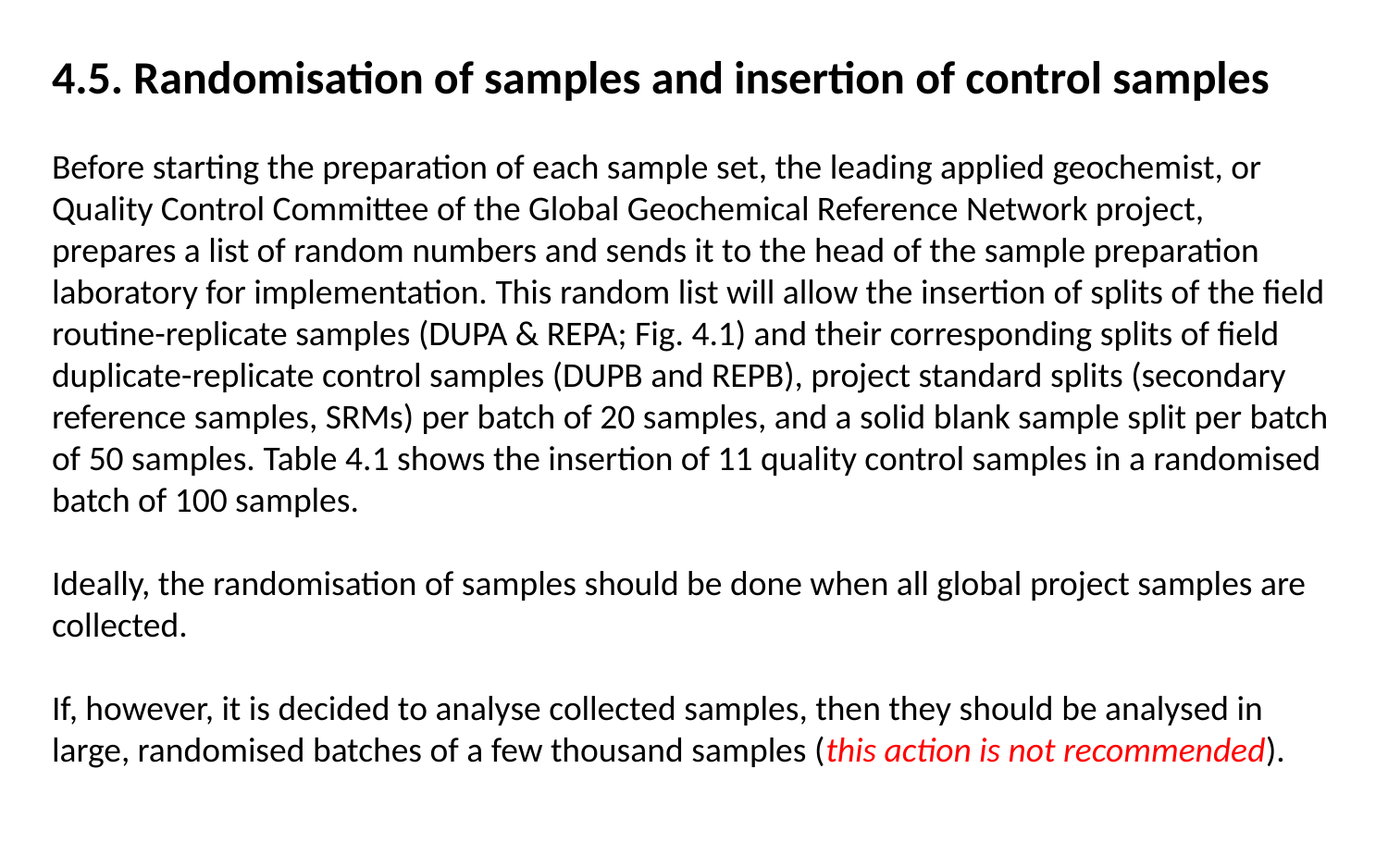

4.5. Randomisation of samples and insertion of control samples

Before starting the preparation of each sample set, the leading applied geochemist, or Quality Control Committee of the Global Geochemical Reference Network project, prepares a list of random numbers and sends it to the head of the sample preparation laboratory for implementation. This random list will allow the insertion of splits of the field routine-replicate samples (DUPA & REPA; Fig. 4.1) and their corresponding splits of field duplicate-replicate control samples (DUPB and REPB), project standard splits (secondary reference samples, SRMs) per batch of 20 samples, and a solid blank sample split per batch of 50 samples. Table 4.1 shows the insertion of 11 quality control samples in a randomised batch of 100 samples.

Ideally, the randomisation of samples should be done when all global project samples are collected.

If, however, it is decided to analyse collected samples, then they should be analysed in large, randomised batches of a few thousand samples (this action is not recommended).